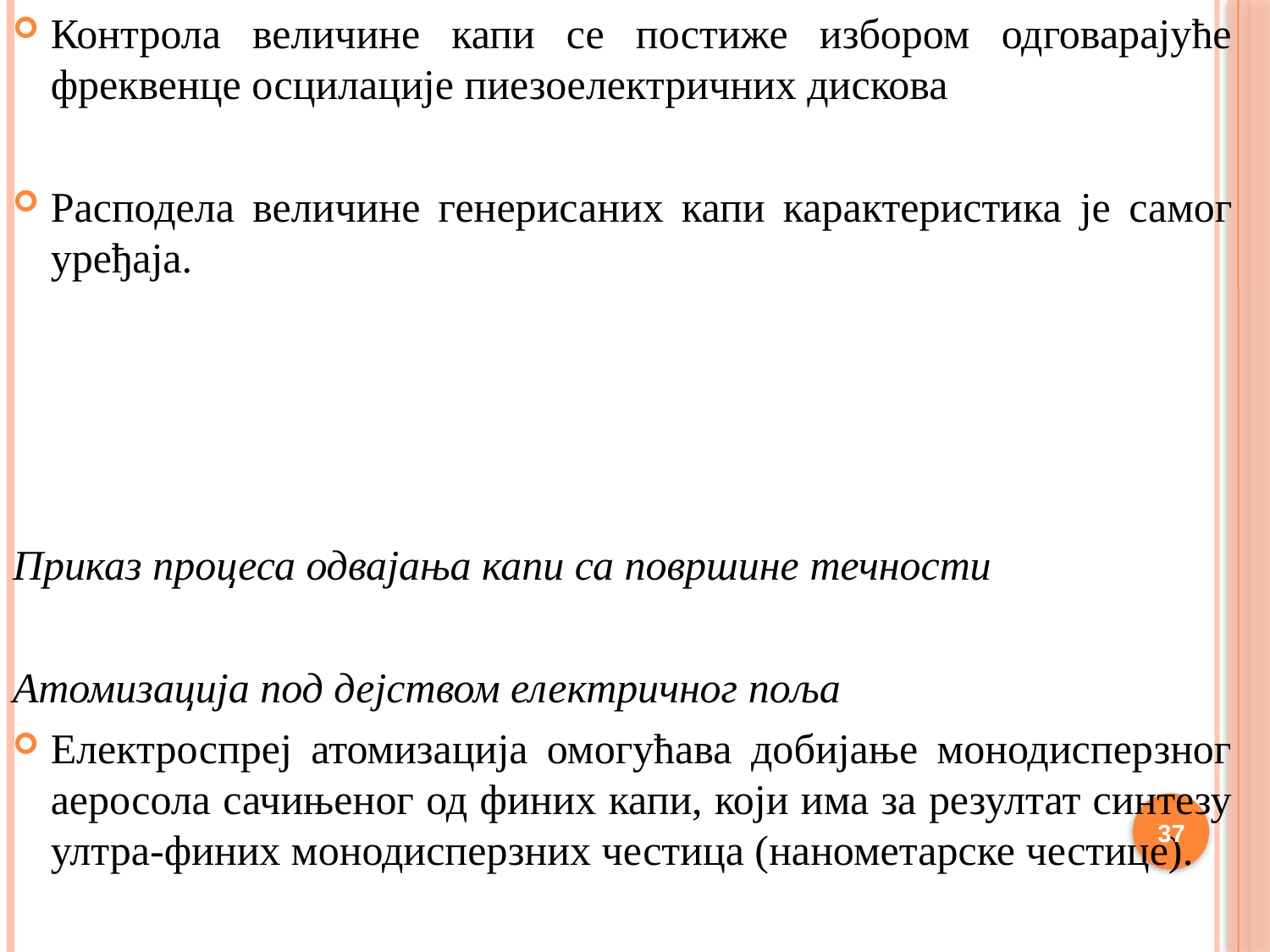

Контрола величине капи се постиже избором одговарајуће фреквенце осцилације пиезоелектричних дискова

Расподела величине генерисаних капи карактеристика је самог уређаја.

Приказ процеса одвајања капи са површине течности

Атомизација под дејством електричног поља
Електроспреј атомизација омогућава добијање монодисперзног аеросола сачињеног од финих капи, који има за резултат синтезу ултра-финих монодисперзних честица (нанометарске честице).
37